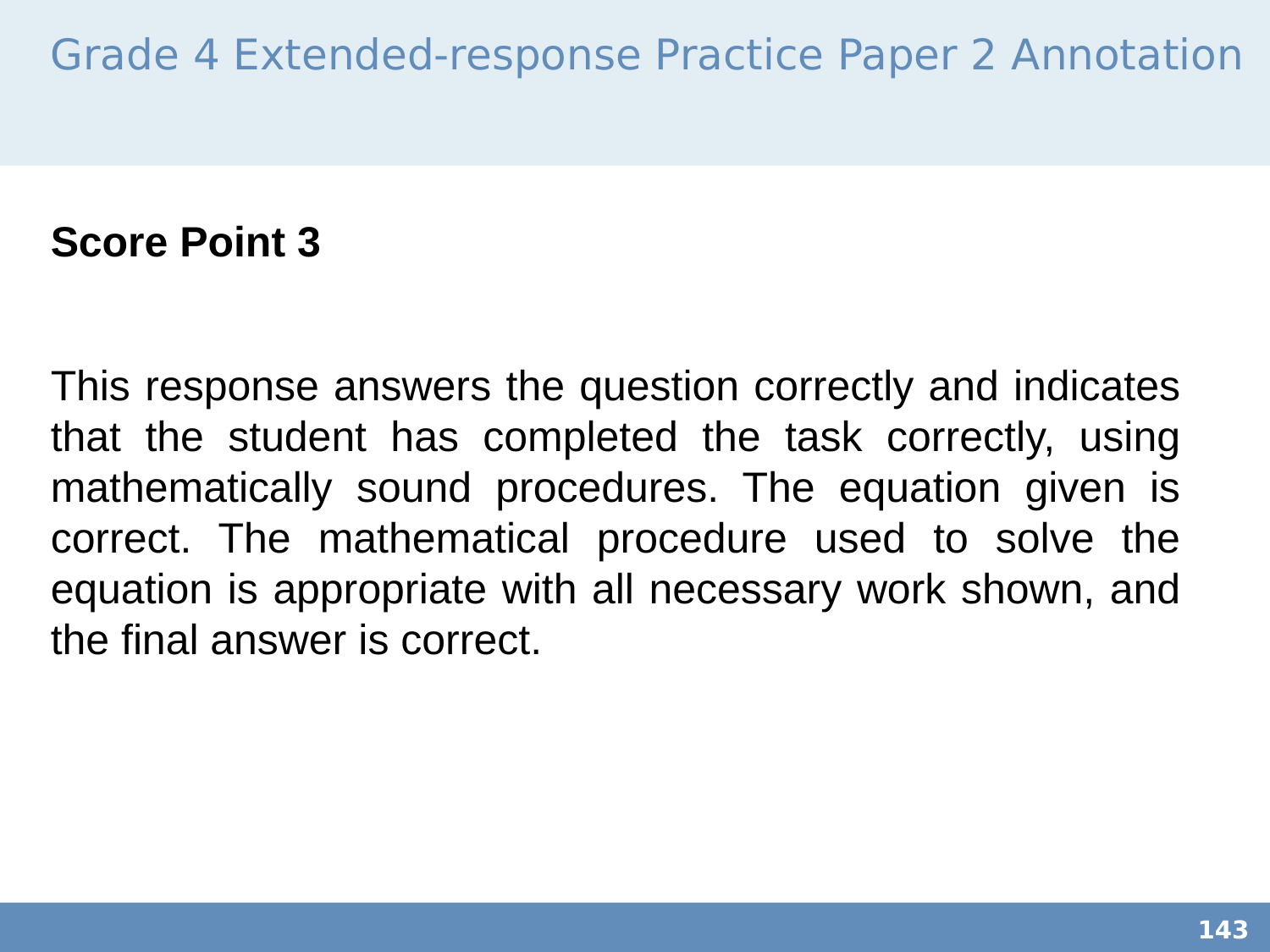

# Grade 4 Extended-response Practice Paper 2 Annotation
Score Point 3

This response answers the question correctly and indicates that the student has completed the task correctly, using mathematically sound procedures. The equation given is correct. The mathematical procedure used to solve the equation is appropriate with all necessary work shown, and the final answer is correct.
143